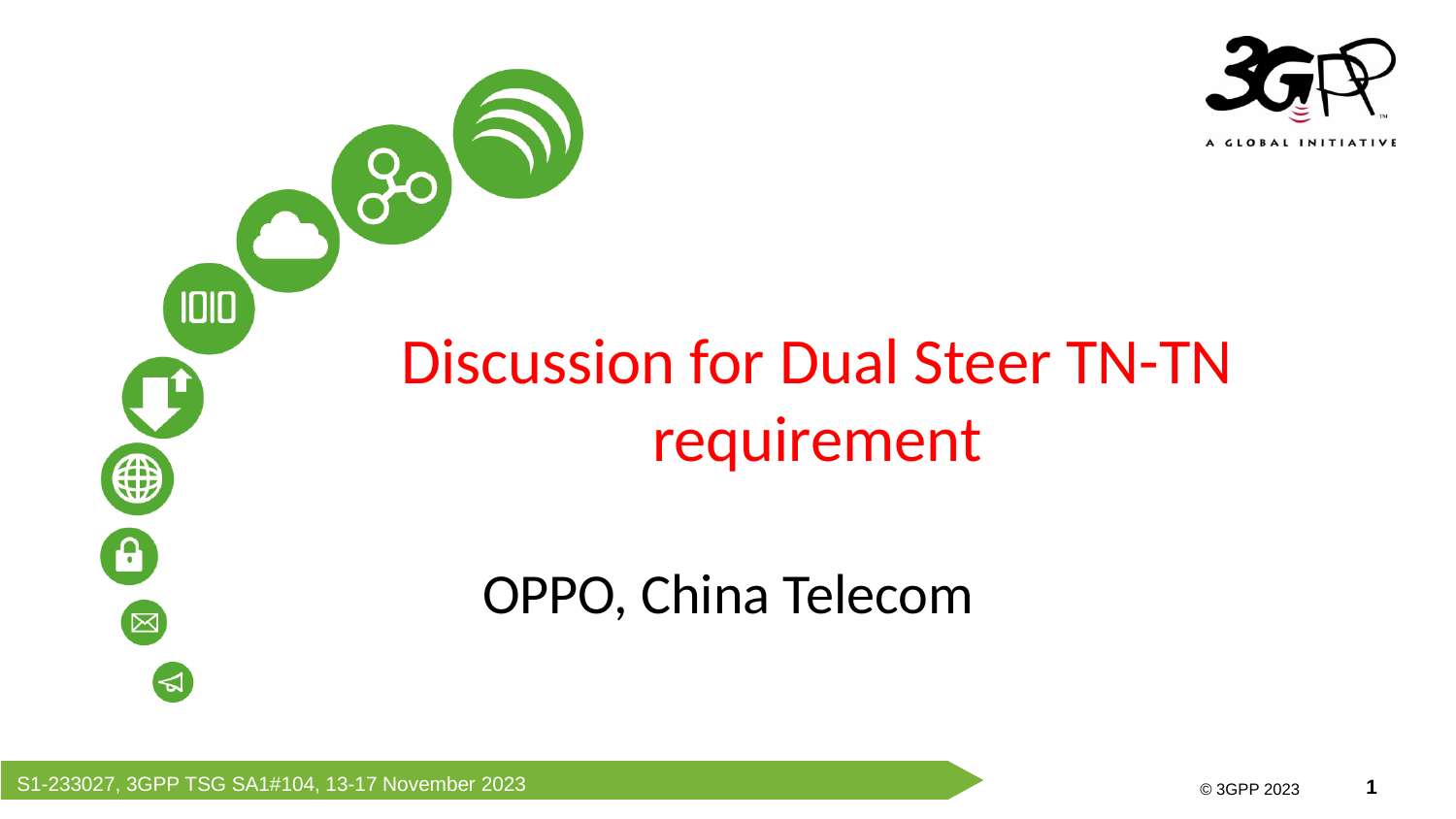

Discussion for Dual Steer TN-TN requirement

OPPO, China Telecom
S1-233027, 3GPP TSG SA1#104, 13-17 November 2023